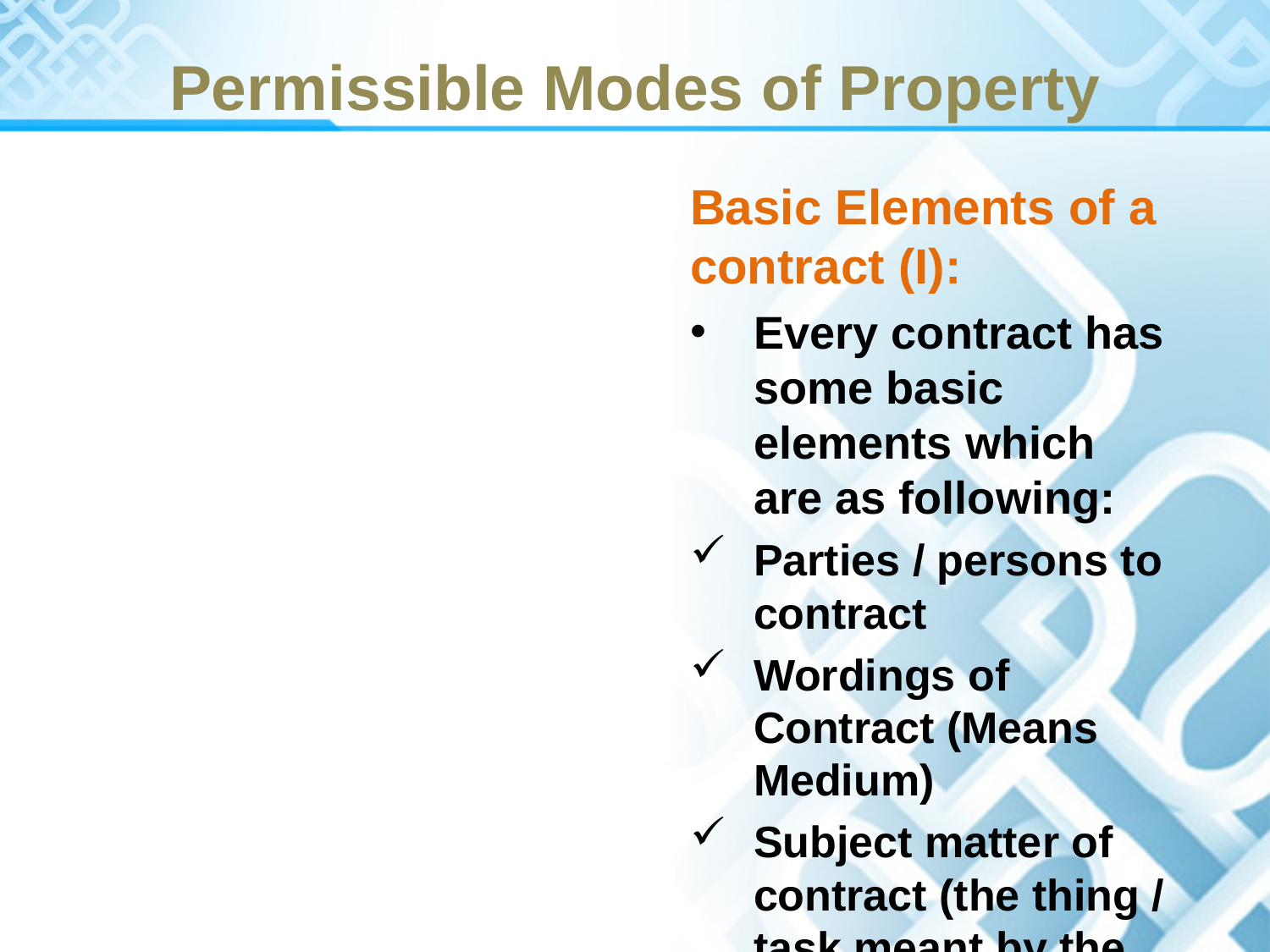

Permissible Modes of Property
Basic Elements of a contract (I):
Every contract has some basic elements which are as following:
Parties / persons to contract
Wordings of Contract (Means Medium)
Subject matter of contract (the thing / task meant by the contract